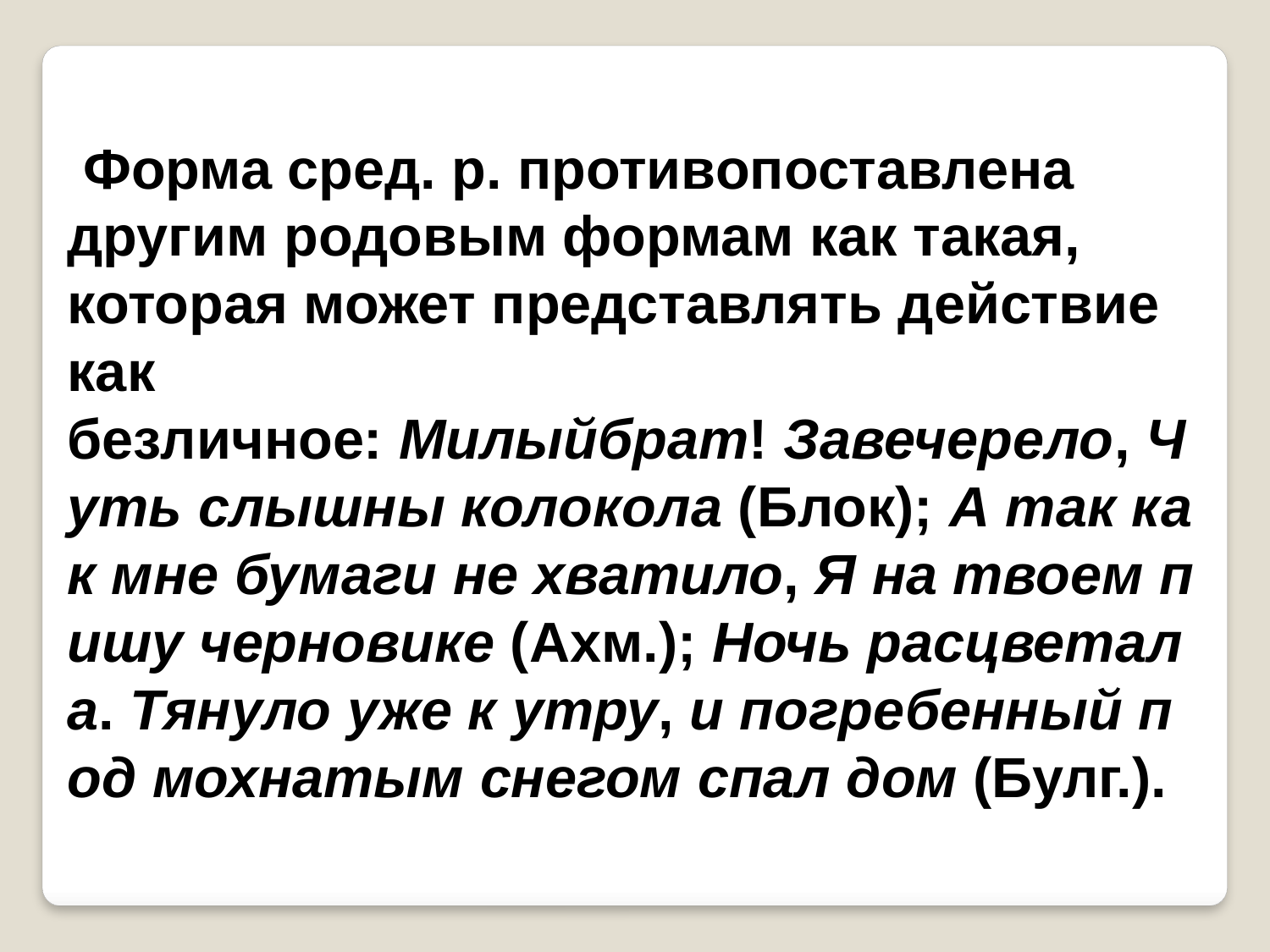

Форма сред. р. противопоставлена другим родовым формам как такая, которая может представлять действие как безличное: Милыйбрат! Завечерело, Чуть слышны колокола (Блок); А так как мне бумаги не хватило, Я на твоем пишу черновике (Ахм.); Ночь расцветала. Тянуло уже к утру, и погребенный под мохнатым снегом спал дом (Булг.).